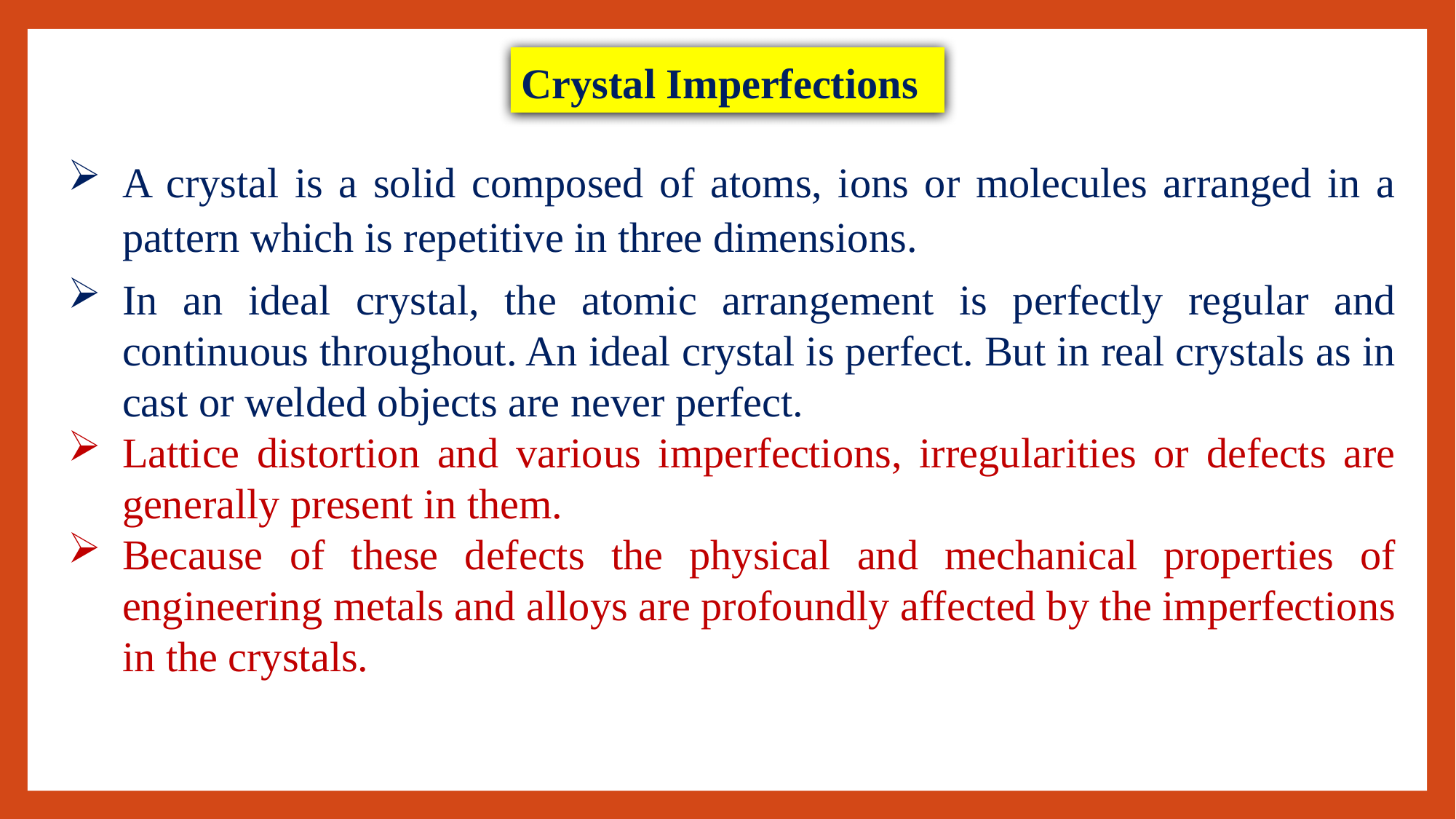

Crystal Imperfections
A crystal is a solid composed of atoms, ions or molecules arranged in a pattern which is repetitive in three dimensions.
In an ideal crystal, the atomic arrangement is perfectly regular and continuous throughout. An ideal crystal is perfect. But in real crystals as in cast or welded objects are never perfect.
Lattice distortion and various imperfections, irregularities or defects are generally present in them.
Because of these defects the physical and mechanical properties of engineering metals and alloys are profoundly affected by the imperfections in the crystals.